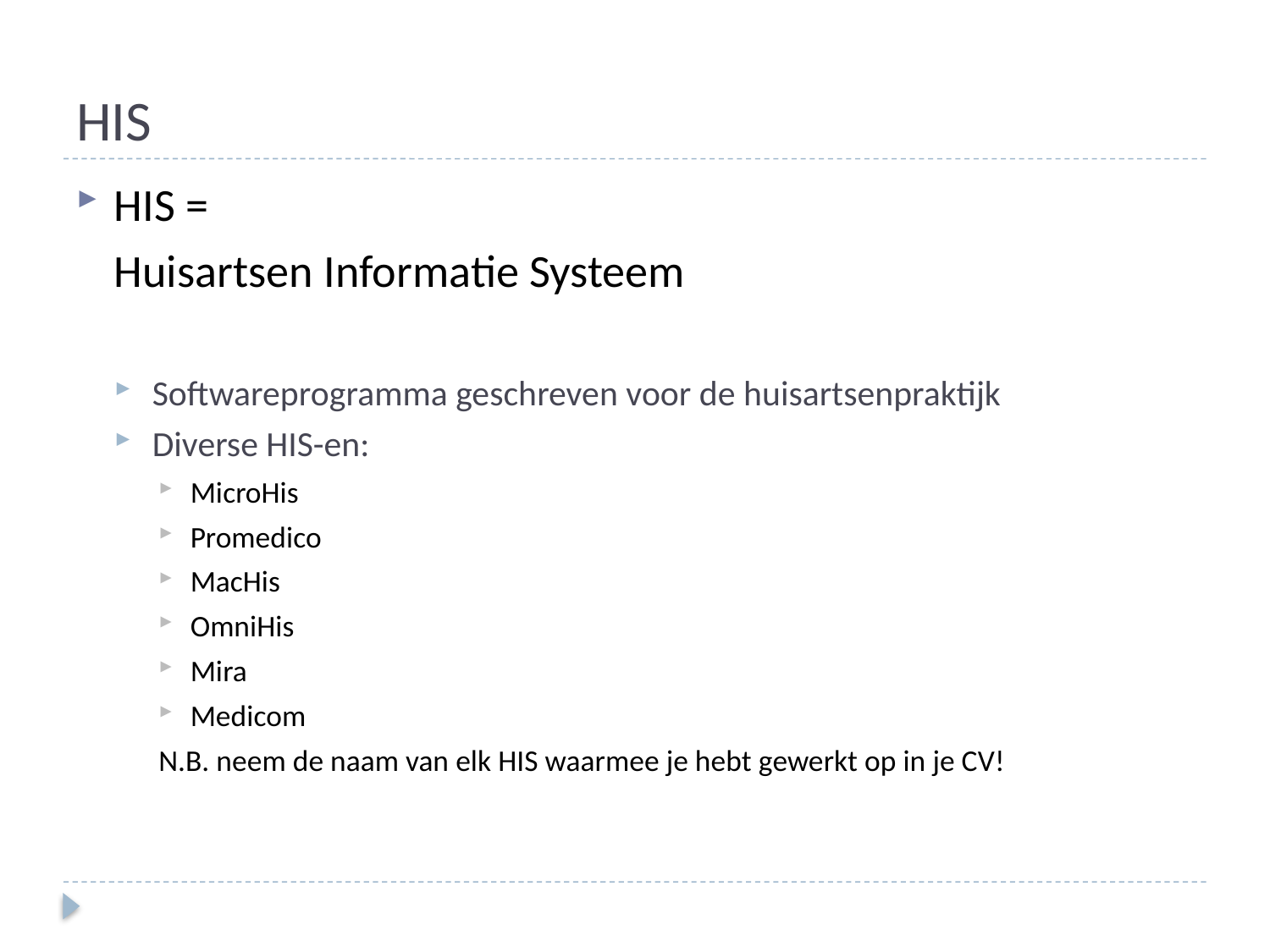

# HIS
HIS =
	Huisartsen Informatie Systeem

Softwareprogramma geschreven voor de huisartsenpraktijk
Diverse HIS-en:
MicroHis
Promedico
MacHis
OmniHis
Mira
Medicom
N.B. neem de naam van elk HIS waarmee je hebt gewerkt op in je CV!